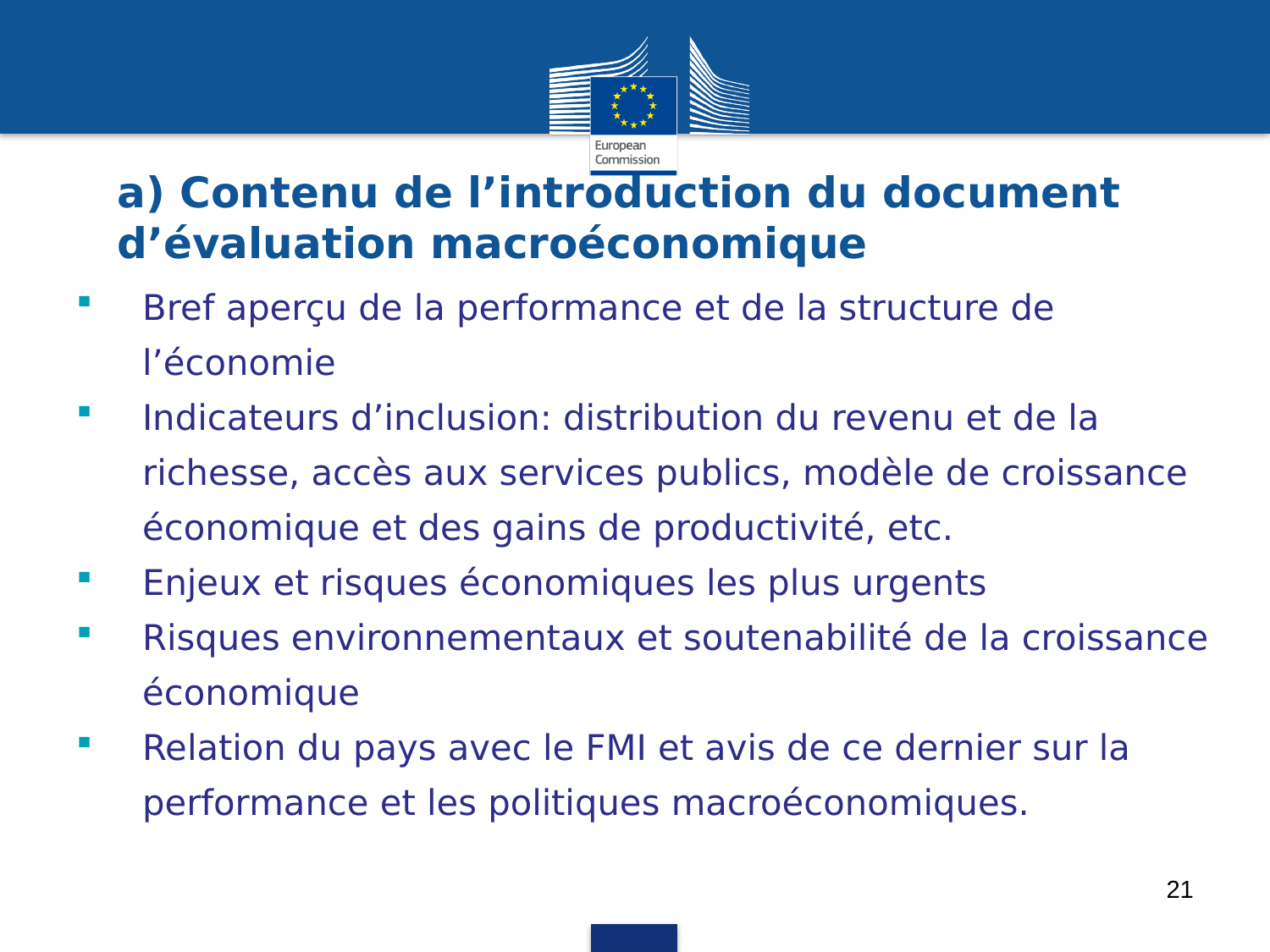

# a) Contenu de l’introduction du document d’évaluation macroéconomique
Bref aperçu de la performance et de la structure de l’économie
Indicateurs d’inclusion: distribution du revenu et de la richesse, accès aux services publics, modèle de croissance économique et des gains de productivité, etc.
Enjeux et risques économiques les plus urgents
Risques environnementaux et soutenabilité de la croissance économique
Relation du pays avec le FMI et avis de ce dernier sur la  performance et les politiques macroéconomiques.
21